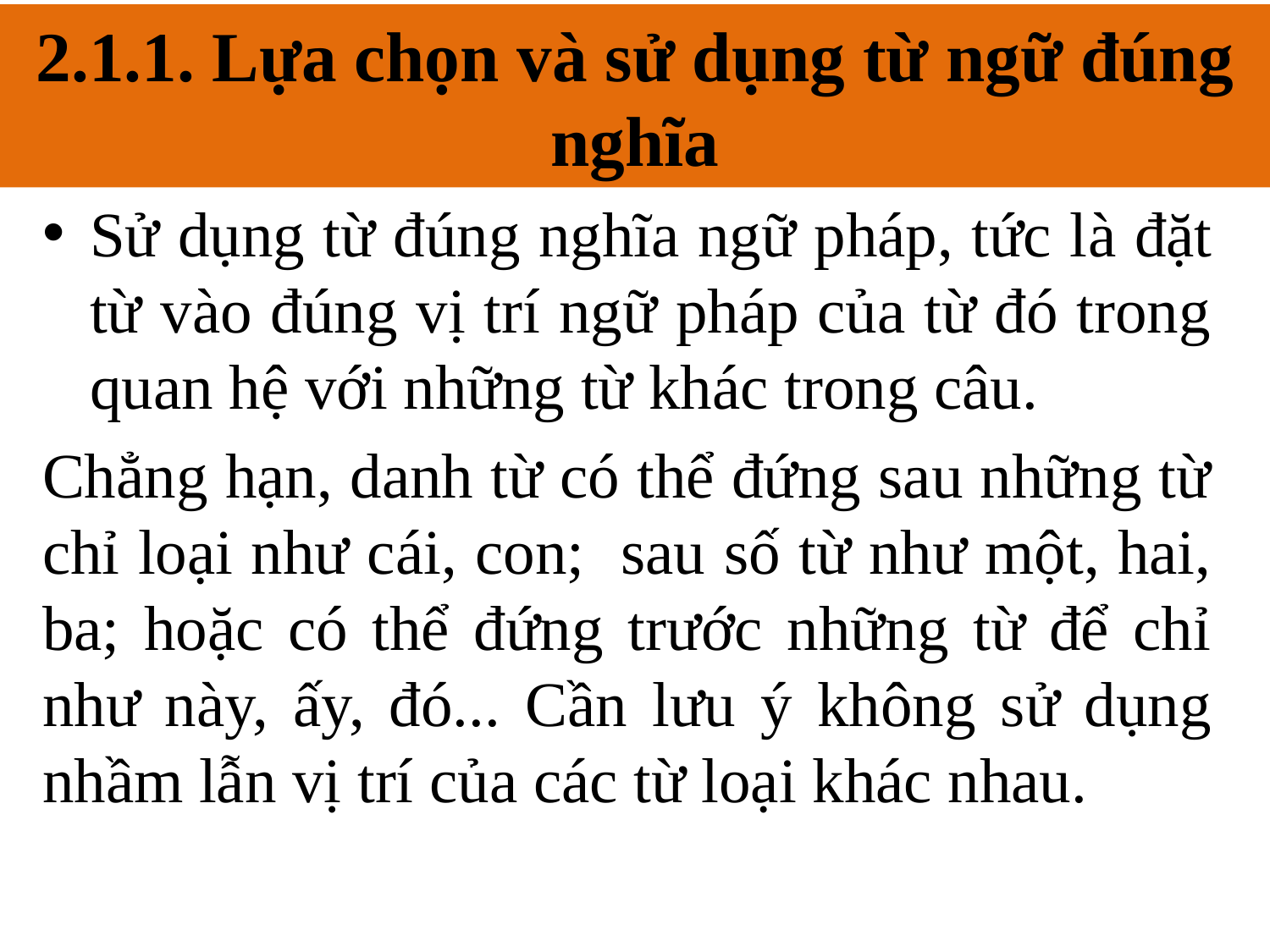

2.1.1. Lựa chọn và sử dụng từ ngữ đúng nghĩa
# 2.1.1. Lựa chọn và sử dụng từ ngữ đúng nghĩa
Sử dụng từ đúng nghĩa ngữ pháp, tức là đặt từ vào đúng vị trí ngữ pháp của từ đó trong quan hệ với những từ khác trong câu.
Chẳng hạn, danh từ có thể đứng sau những từ chỉ loại như cái, con;  sau số từ như một, hai, ba; hoặc có thể đứng trước những từ để chỉ như này, ấy, đó... Cần lưu ý không sử dụng nhầm lẫn vị trí của các từ loại khác nhau.